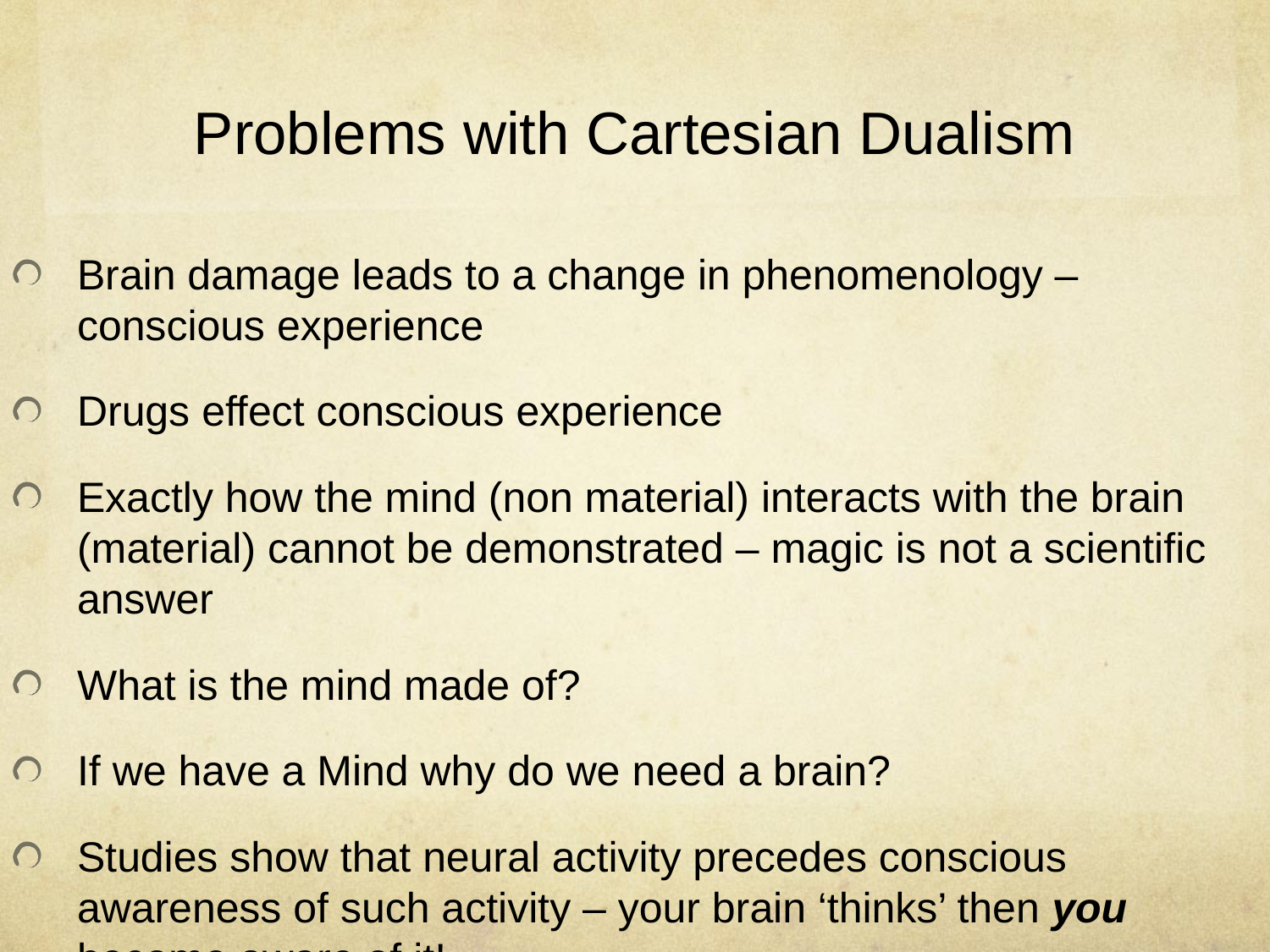

# Problems with Cartesian Dualism
Brain damage leads to a change in phenomenology – conscious experience
Drugs effect conscious experience
Exactly how the mind (non material) interacts with the brain (material) cannot be demonstrated – magic is not a scientific answer
What is the mind made of?
If we have a Mind why do we need a brain?
Studies show that neural activity precedes conscious awareness of such activity – your brain ‘thinks’ then you become aware of it!